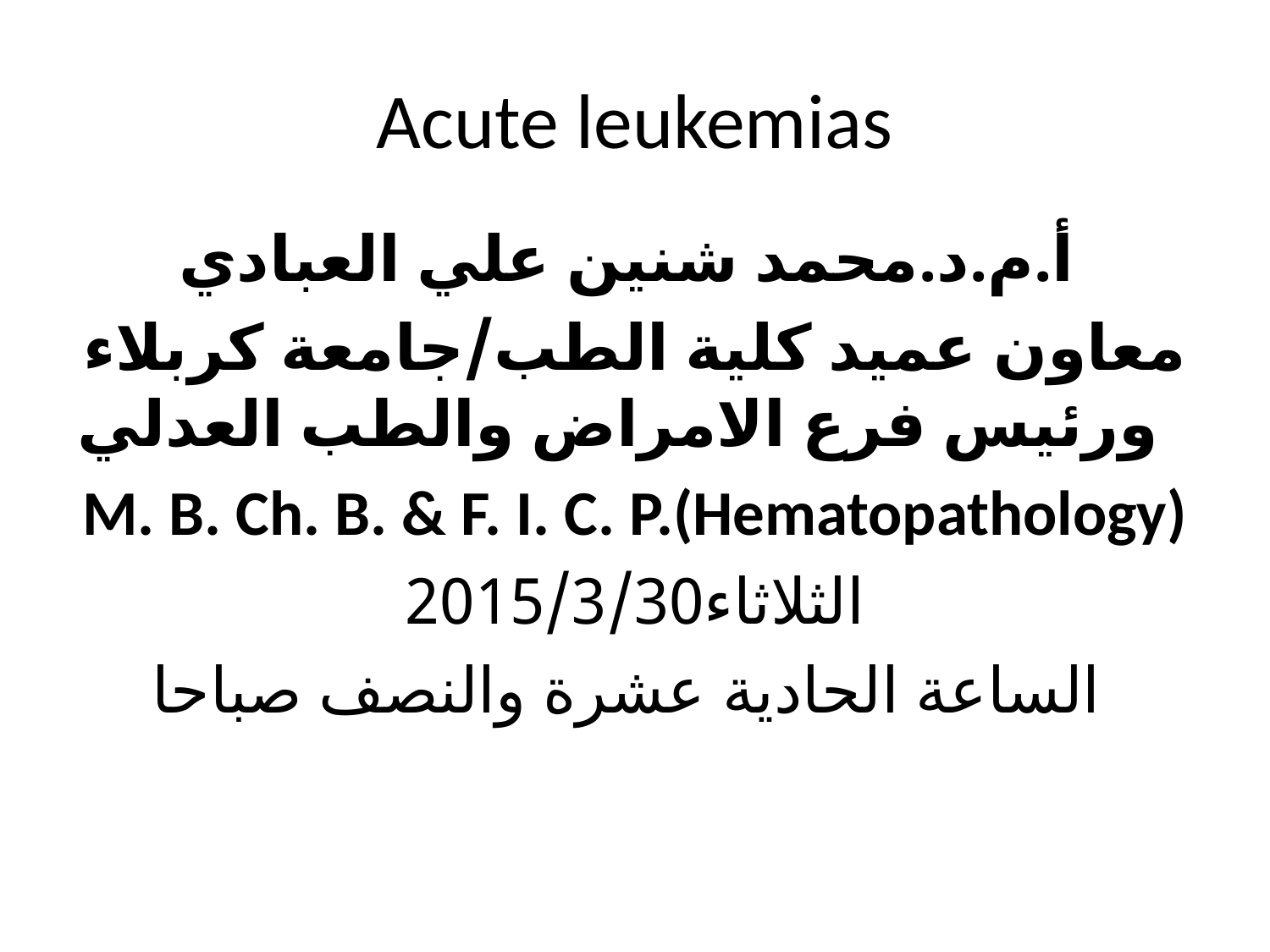

# Acute leukemias
أ.م.د.محمد شنين علي العبادي
معاون عميد كلية الطب/جامعة كربلاء ورئيس فرع الامراض والطب العدلي
M. B. Ch. B. & F. I. C. P.(Hematopathology)
الثلاثاء2015/3/30
الساعة الحادية عشرة والنصف صباحا